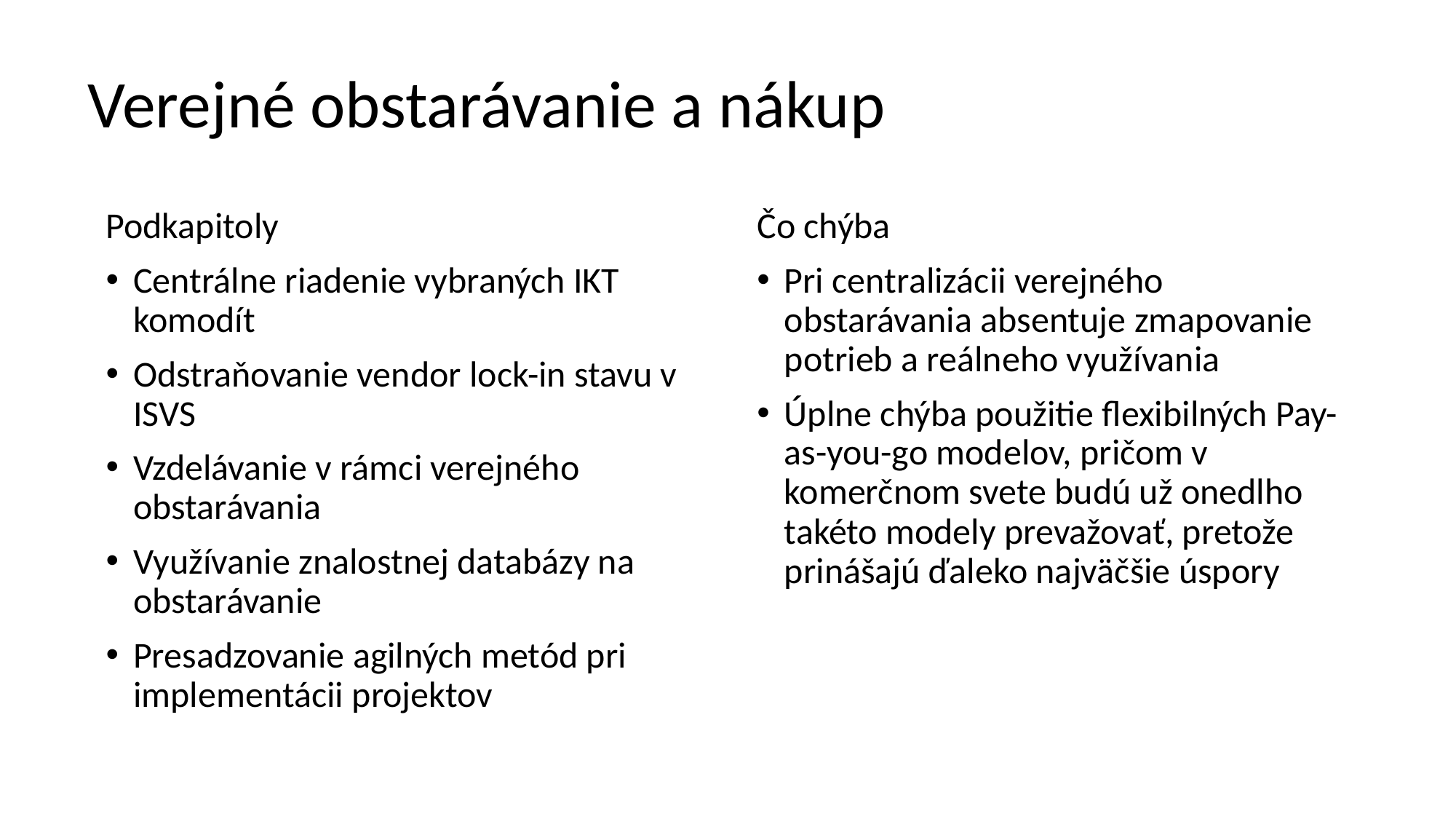

# Verejné obstarávanie a nákup
Podkapitoly
Centrálne riadenie vybraných IKT komodít
Odstraňovanie vendor lock-in stavu v ISVS
Vzdelávanie v rámci verejného obstarávania
Využívanie znalostnej databázy na obstarávanie
Presadzovanie agilných metód pri implementácii projektov
Čo chýba
Pri centralizácii verejného obstarávania absentuje zmapovanie potrieb a reálneho využívania
Úplne chýba použitie flexibilných Pay-as-you-go modelov, pričom v komerčnom svete budú už onedlho takéto modely prevažovať, pretože prinášajú ďaleko najväčšie úspory